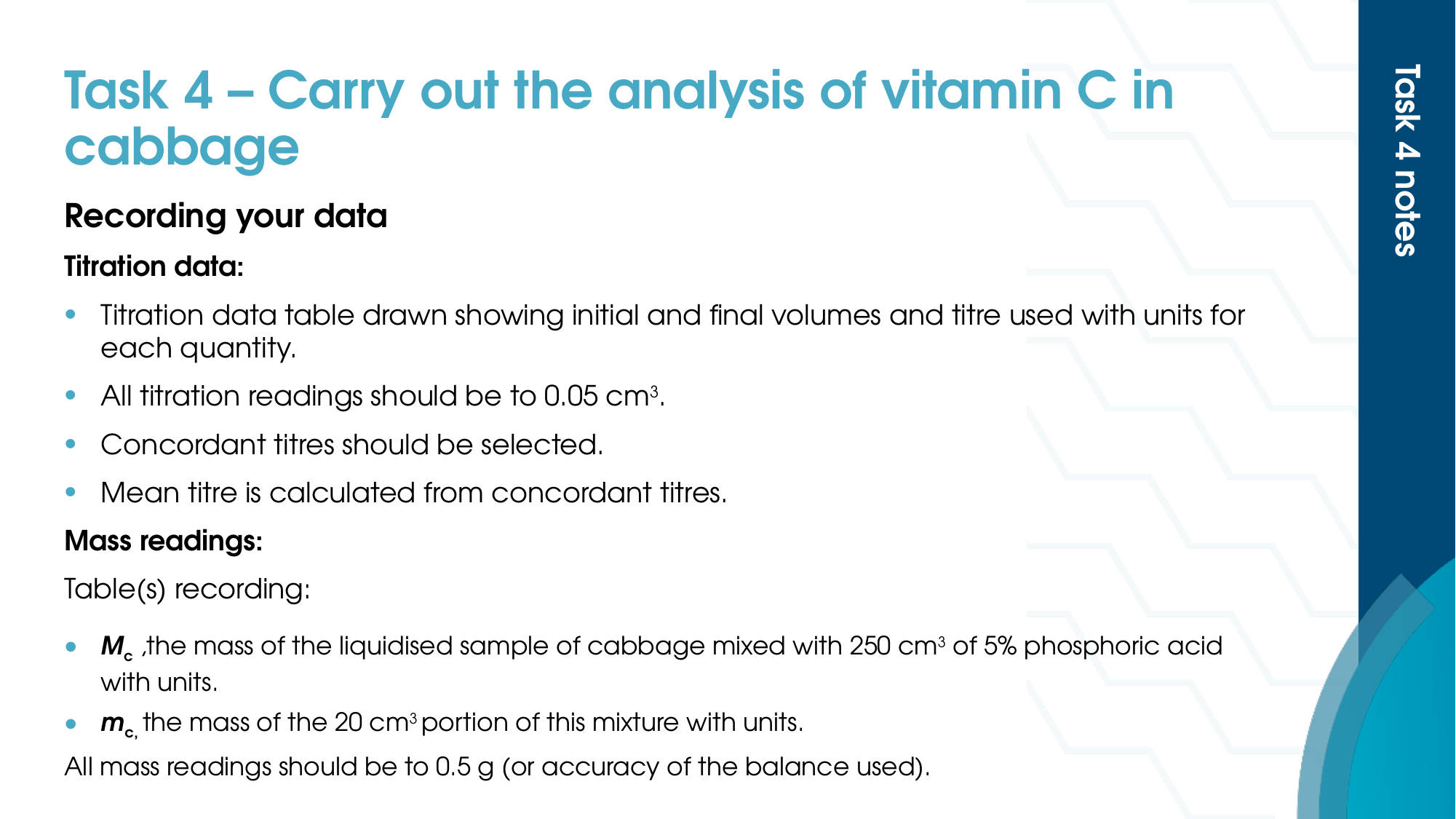

# Task 4 – Carry out the analysis of vitamin C in cabbage
Task 4 notes
Recording your data
Titration data:
Titration data table drawn showing initial and final volumes and titre used with units for each quantity.
All titration readings should be to 0.05 cm3.
Concordant titres should be selected.
Mean titre is calculated from concordant titres.
Mass readings:
Table(s) recording:
Mc ,the mass of the liquidised sample of cabbage mixed with 250 cm3 of 5% phosphoric acid with units.
mc, the mass of the 20 cm3 portion of this mixture with units.
All mass readings should be to 0.5 g (or accuracy of the balance used).